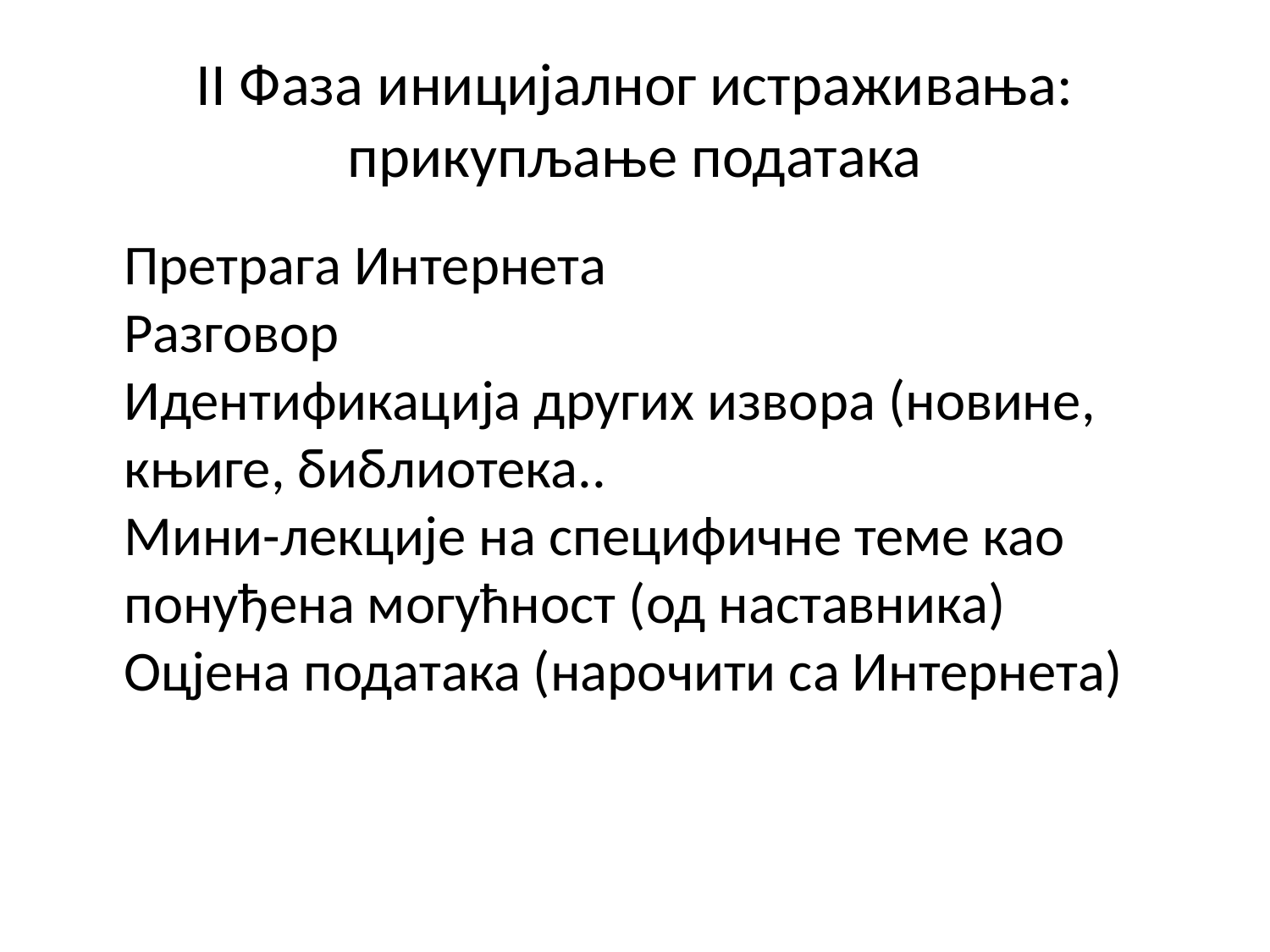

# II Фаза иницијалног истраживања: прикупљање података
	Претрага Интернета
Разговор
Идентификација других извора (новине, књиге, библиотека..
Мини-лекције на специфичне теме као понуђена могућност (од наставника)
Оцјена података (нарочити са Интернета)